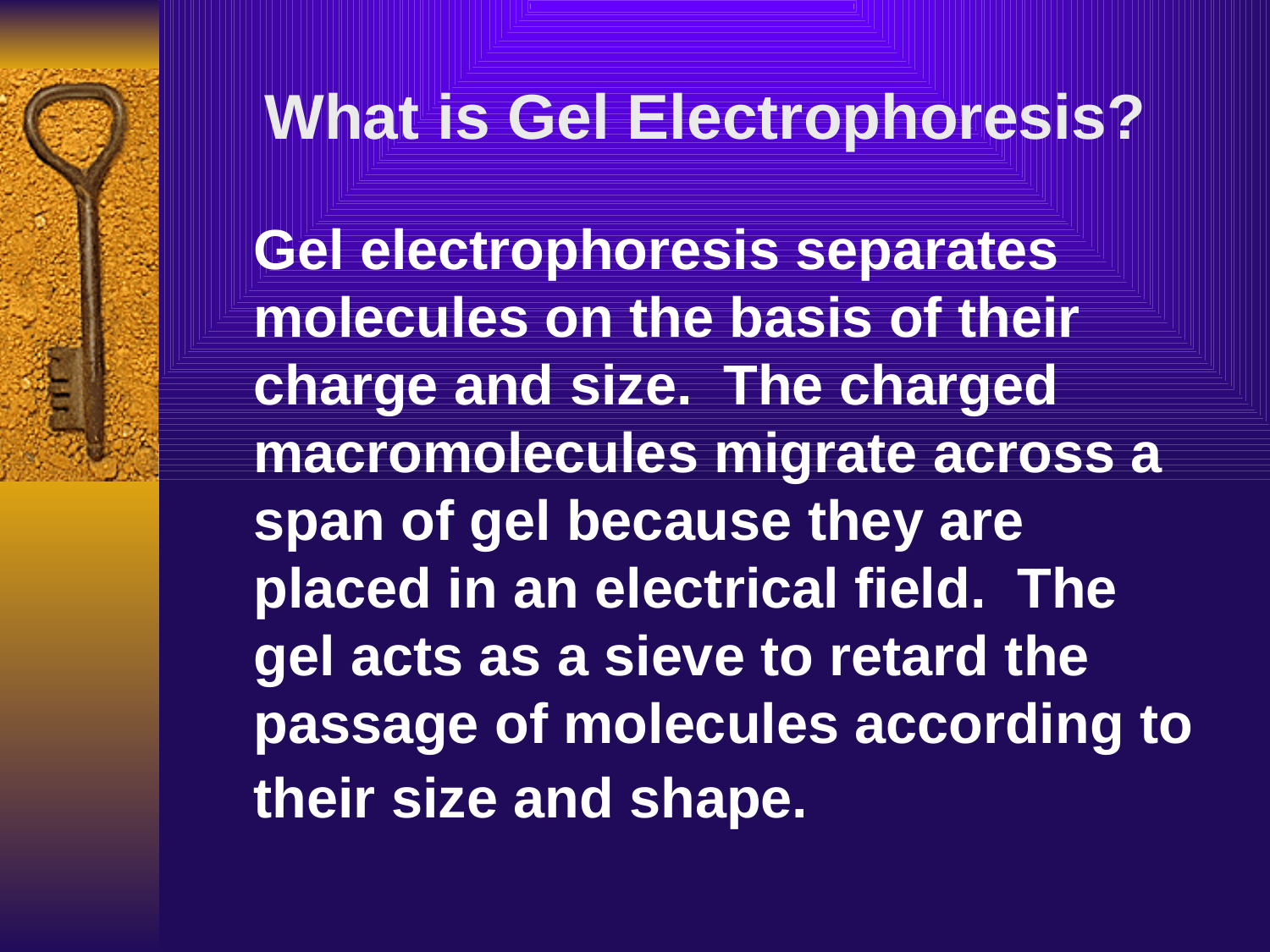

What is Gel Electrophoresis?
Gel electrophoresis separates
molecules on the basis of their charge and size.  The charged macromolecules migrate across a span of gel because they are placed in an electrical field.  The gel acts as a sieve to retard the passage of molecules according to their size and shape.